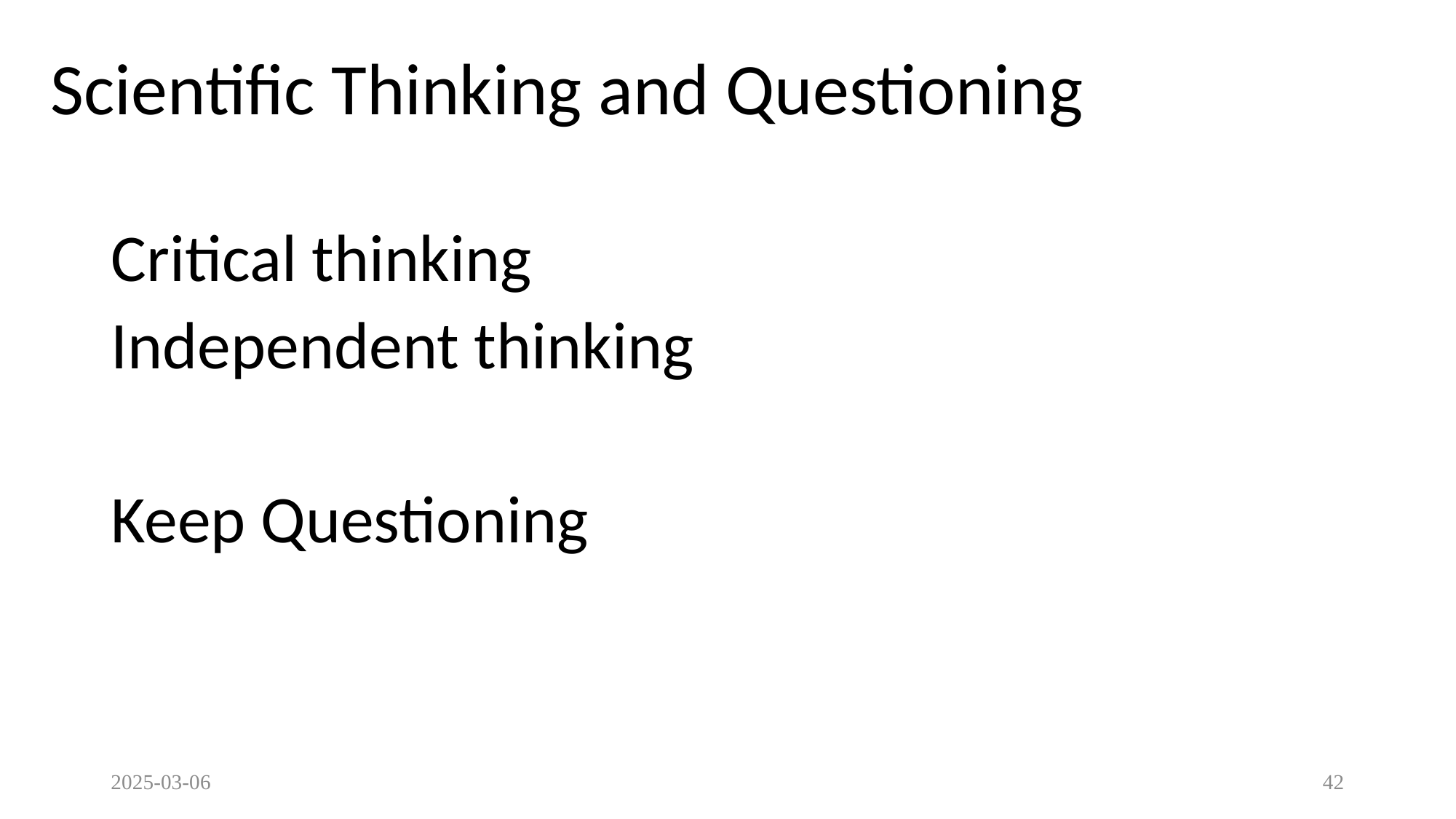

# Scientific Thinking and Questioning
Critical thinking
Independent thinking

Keep Questioning
2025-03-06
42